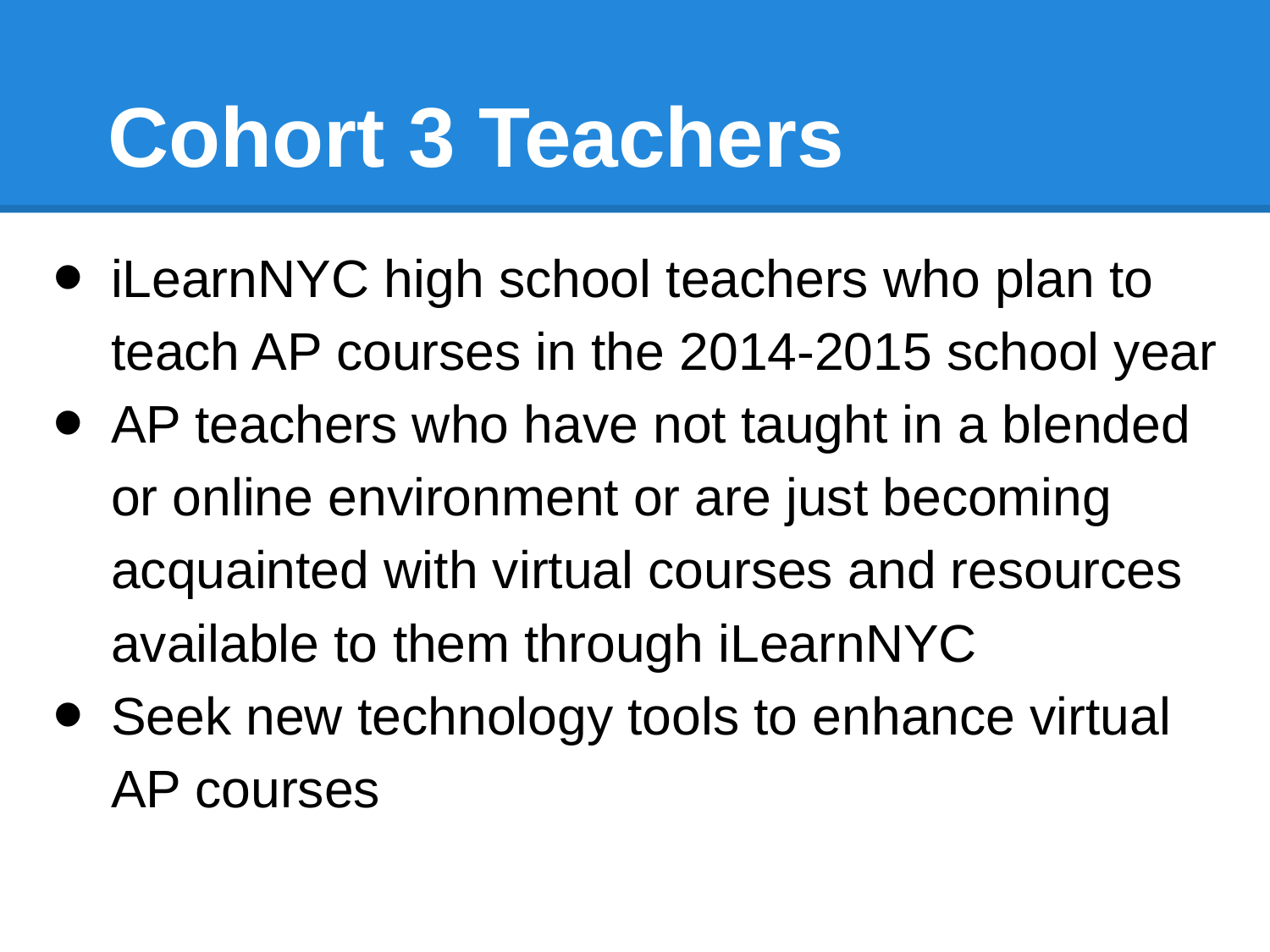

# Cohort 3 Teachers
iLearnNYC high school teachers who plan to teach AP courses in the 2014-2015 school year
AP teachers who have not taught in a blended or online environment or are just becoming acquainted with virtual courses and resources available to them through iLearnNYC
Seek new technology tools to enhance virtual AP courses